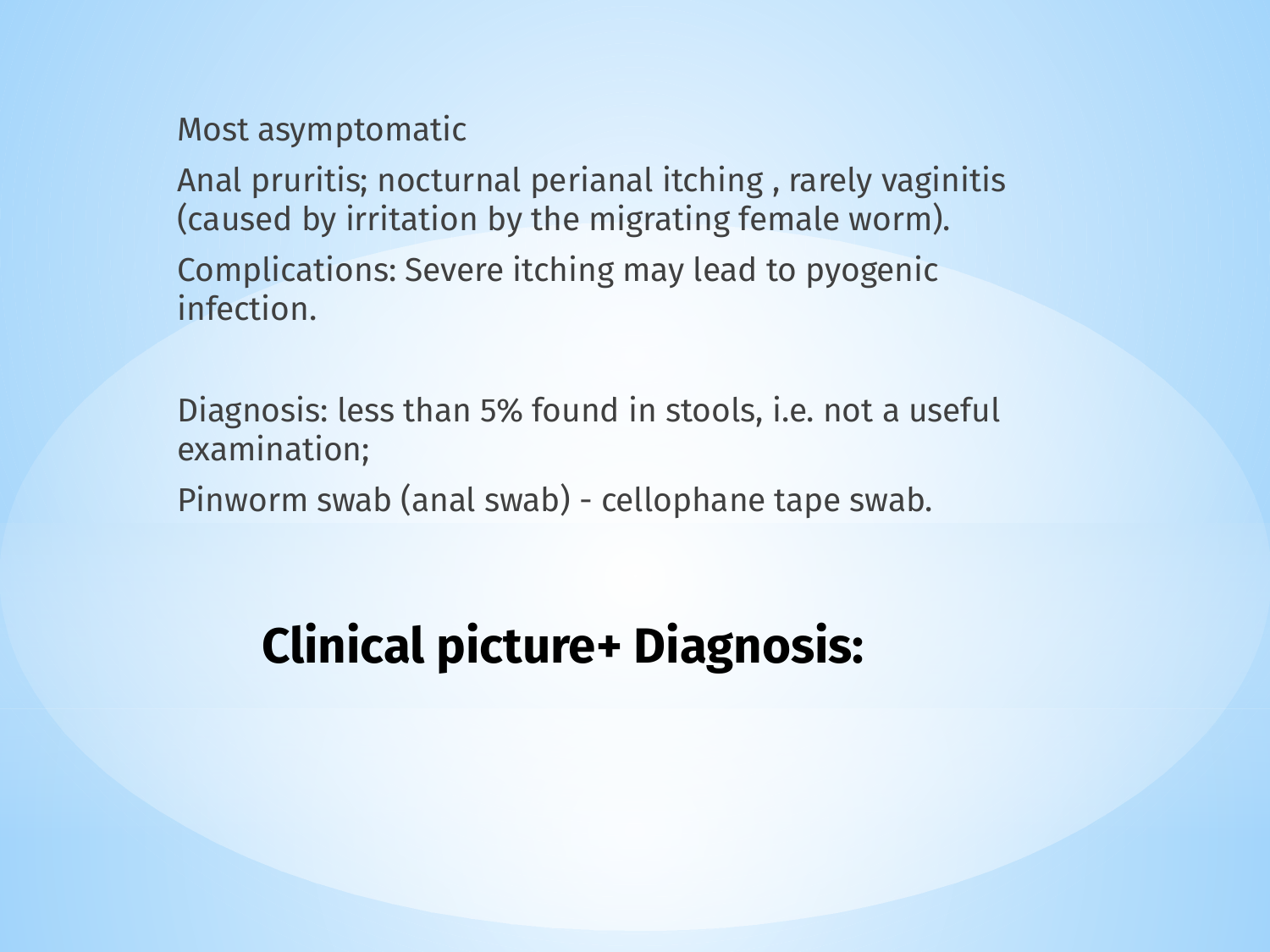

Most asymptomatic
Anal pruritis; nocturnal perianal itching , rarely vaginitis (caused by irritation by the migrating female worm).
Complications: Severe itching may lead to pyogenic infection.

Diagnosis: less than 5% found in stools, i.e. not a useful examination;
Pinworm swab (anal swab) - cellophane tape swab.

# Clinical picture+ Diagnosis: